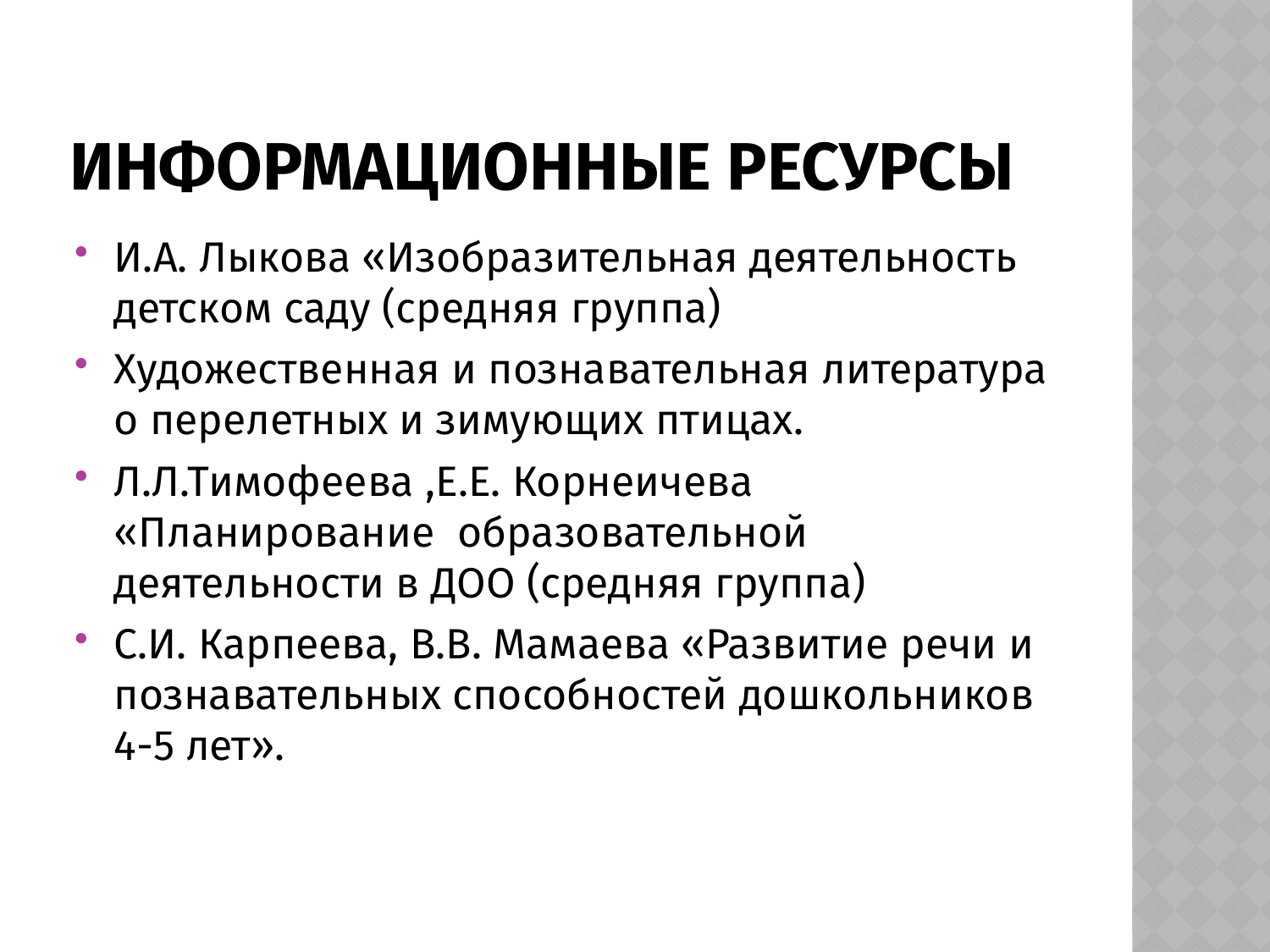

# Информационные ресурсы
И.А. Лыкова «Изобразительная деятельность  детском саду (средняя группа)
Художественная и познавательная литература о перелетных и зимующих птицах.
Л.Л.Тимофеева ,Е.Е. Корнеичева «Планирование  образовательной деятельности в ДОО (средняя группа)
С.И. Карпеева, В.В. Мамаева «Развитие речи и познавательных способностей дошкольников 4-5 лет».